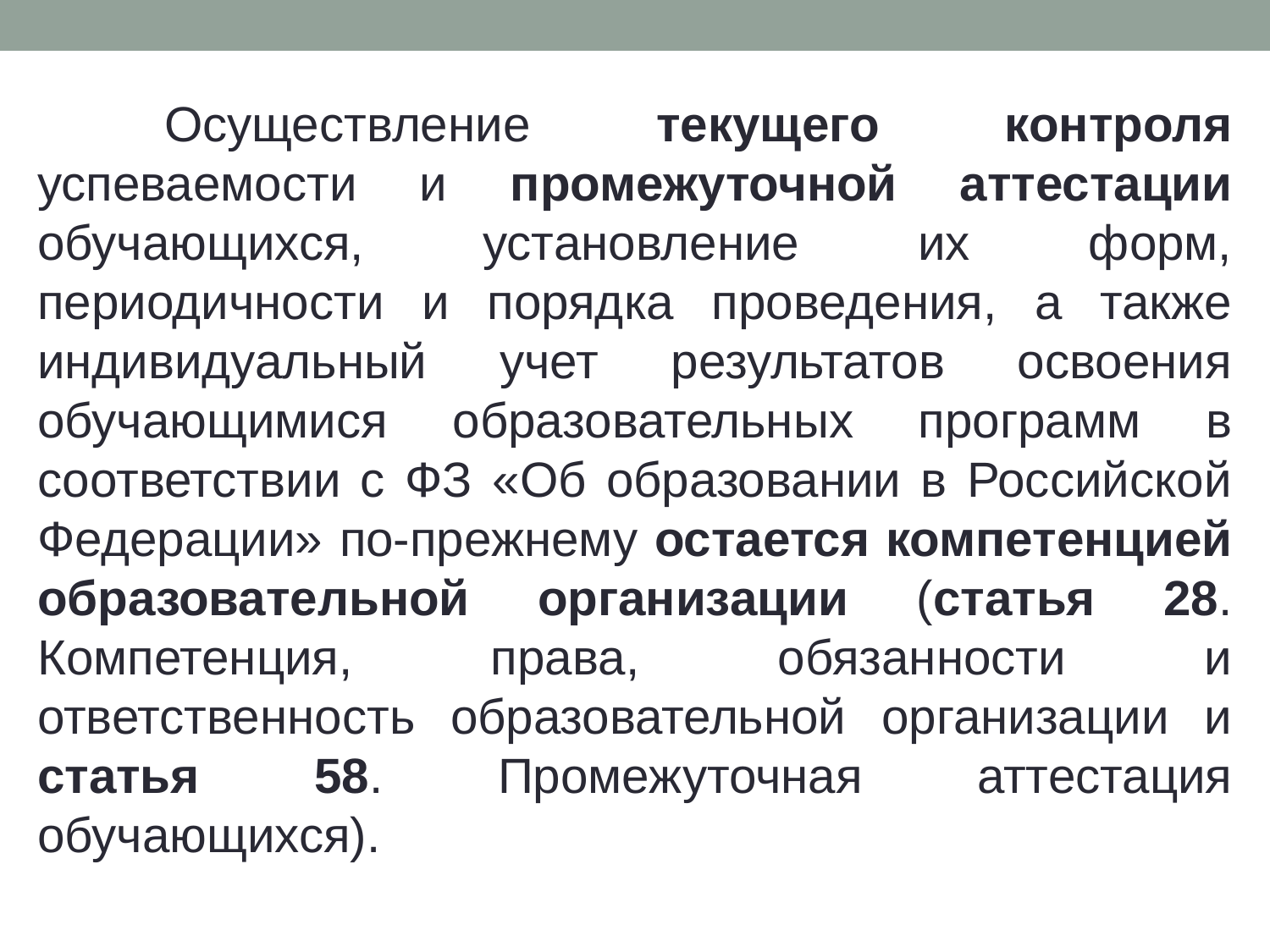

Осуществление текущего контроля успеваемости и промежуточной аттестации обучающихся, установление их форм, периодичности и порядка проведения, а также индивидуальный учет результатов освоения обучающимися образовательных программ в соответствии с ФЗ «Об образовании в Российской Федерации» по-прежнему остается компетенцией образовательной организации (статья 28. Компетенция, права, обязанности и ответственность образовательной организации и статья 58. Промежуточная аттестация обучающихся).